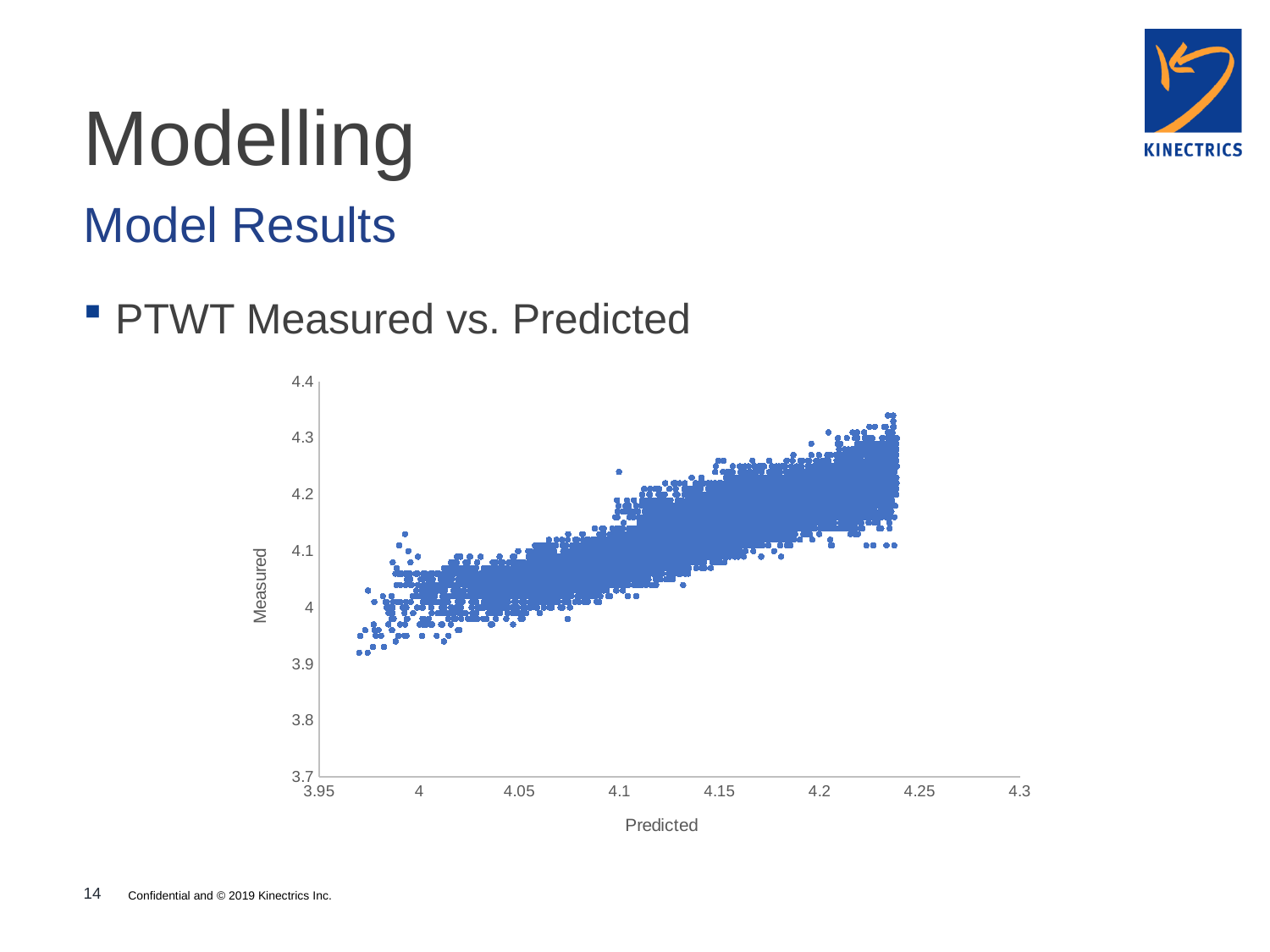

# Modelling
Model Results
PTWT Measured vs. Predicted

### Chart

| Category |  |
|---|---|